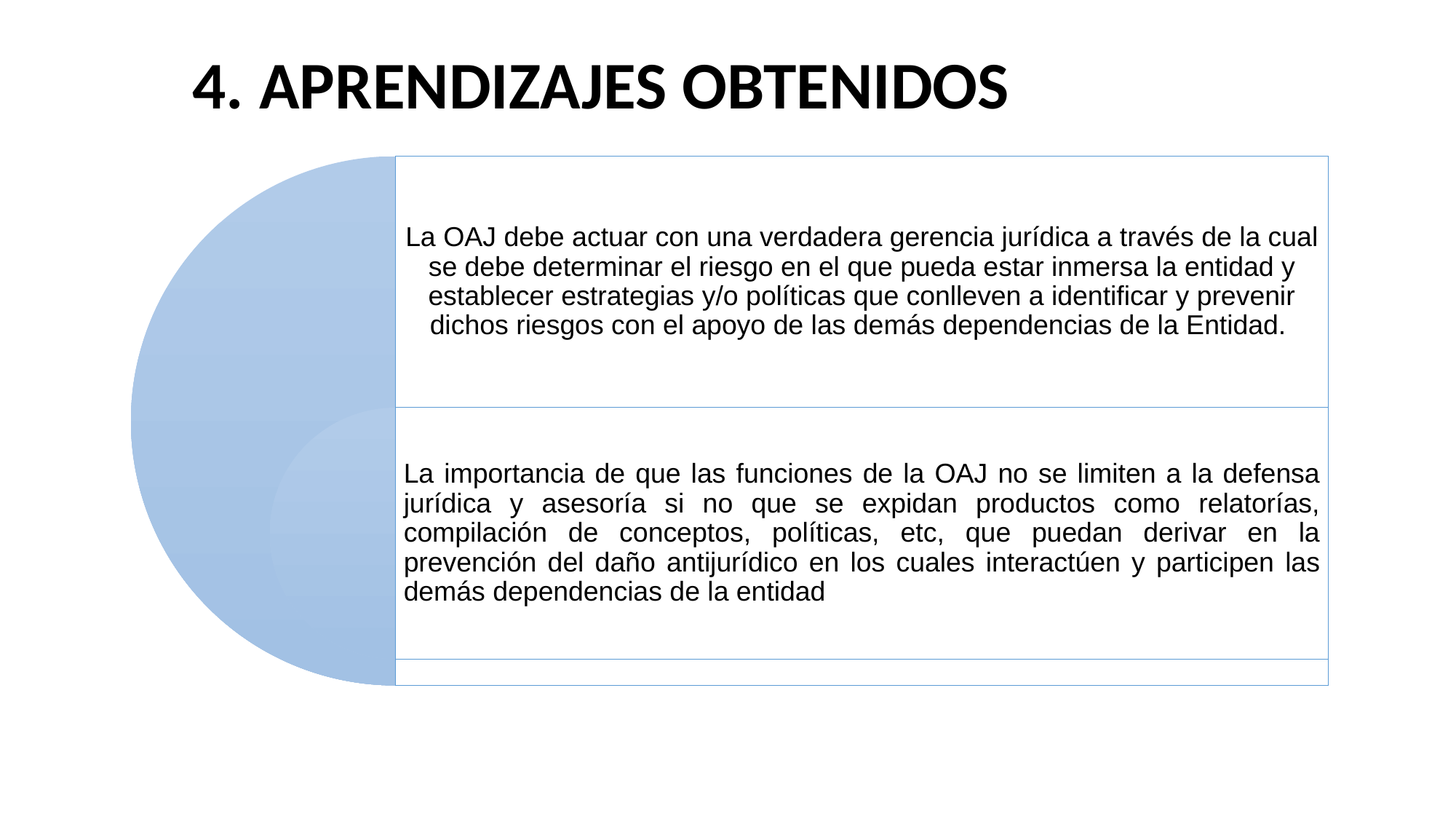

4. APRENDIZAJES OBTENIDOS

La OAJ debe actuar con una verdadera gerencia jurídica a través de la cual se debe determinar el riesgo en el que pueda estar inmersa la entidad y establecer estrategias y/o políticas que conlleven a identificar y prevenir dichos riesgos con el apoyo de las demás dependencias de la Entidad.
La importancia de que las funciones de la OAJ no se limiten a la defensa jurídica y asesoría si no que se expidan productos como relatorías, compilación de conceptos, políticas, etc, que puedan derivar en la prevención del daño antijurídico en los cuales interactúen y participen las demás dependencias de la entidad